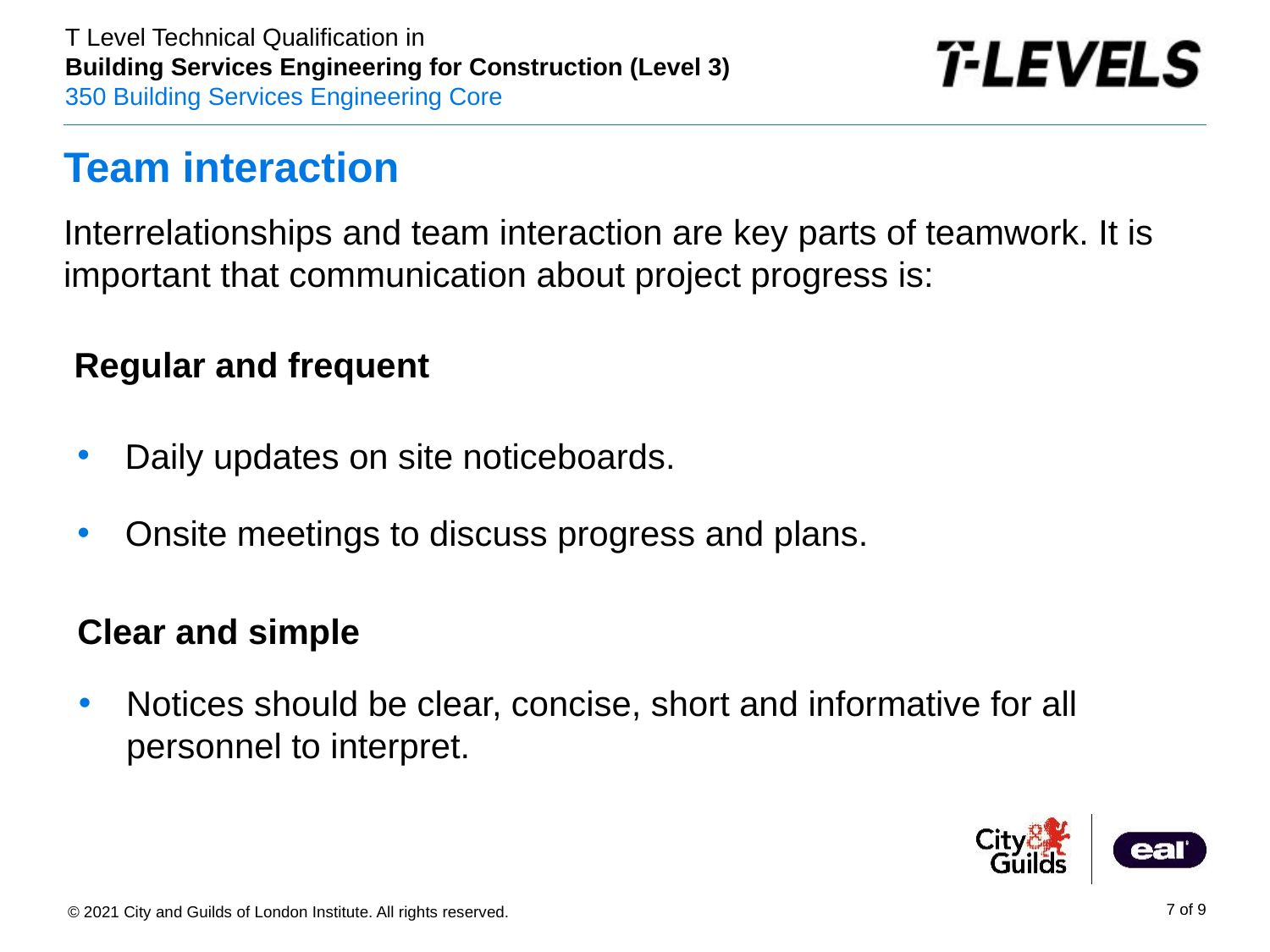

# Team interaction
Interrelationships and team interaction are key parts of teamwork. It is important that communication about project progress is:
Regular and frequent
Daily updates on site noticeboards.

Onsite meetings to discuss progress and plans.

Clear and simple
Notices should be clear, concise, short and informative for all personnel to interpret.